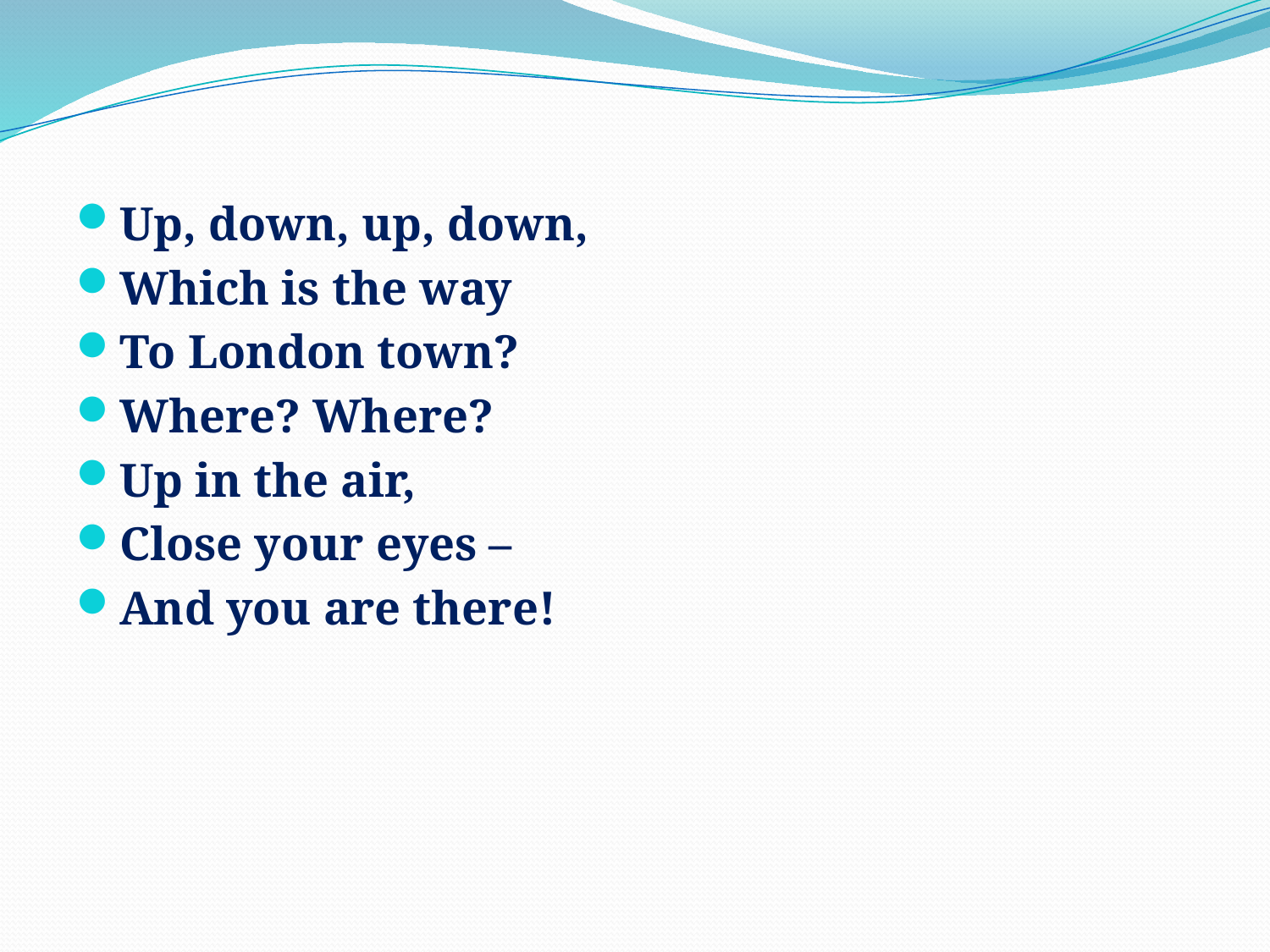

#
Up, down, up, down,
Which is the way
To London town?
Where? Where?
Up in the air,
Close your eyes –
And you are there!